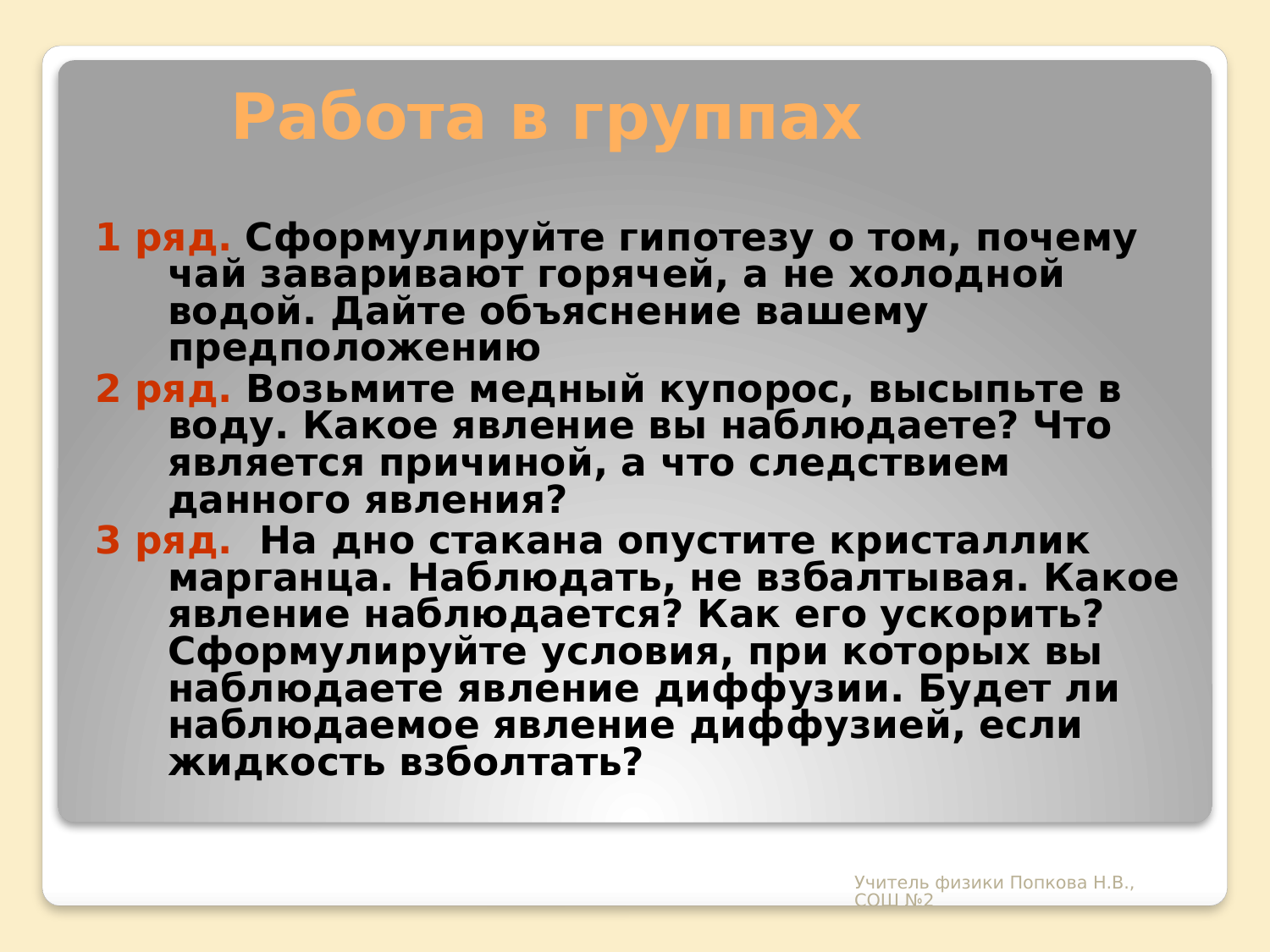

# Работа в группах
1 ряд. Сформулируйте гипотезу о том, почему чай заваривают горячей, а не холодной водой. Дайте объяснение вашему предположению
2 ряд. Возьмите медный купорос, высыпьте в воду. Какое явление вы наблюдаете? Что является причиной, а что следствием данного явления?
3 ряд.  На дно стакана опустите кристаллик марганца. Наблюдать, не взбалтывая. Какое явление наблюдается? Как его ускорить? Сформулируйте условия, при которых вы наблюдаете явление диффузии. Будет ли наблюдаемое явление диффузией, если жидкость взболтать?
Учитель физики Попкова Н.В., СОШ №2